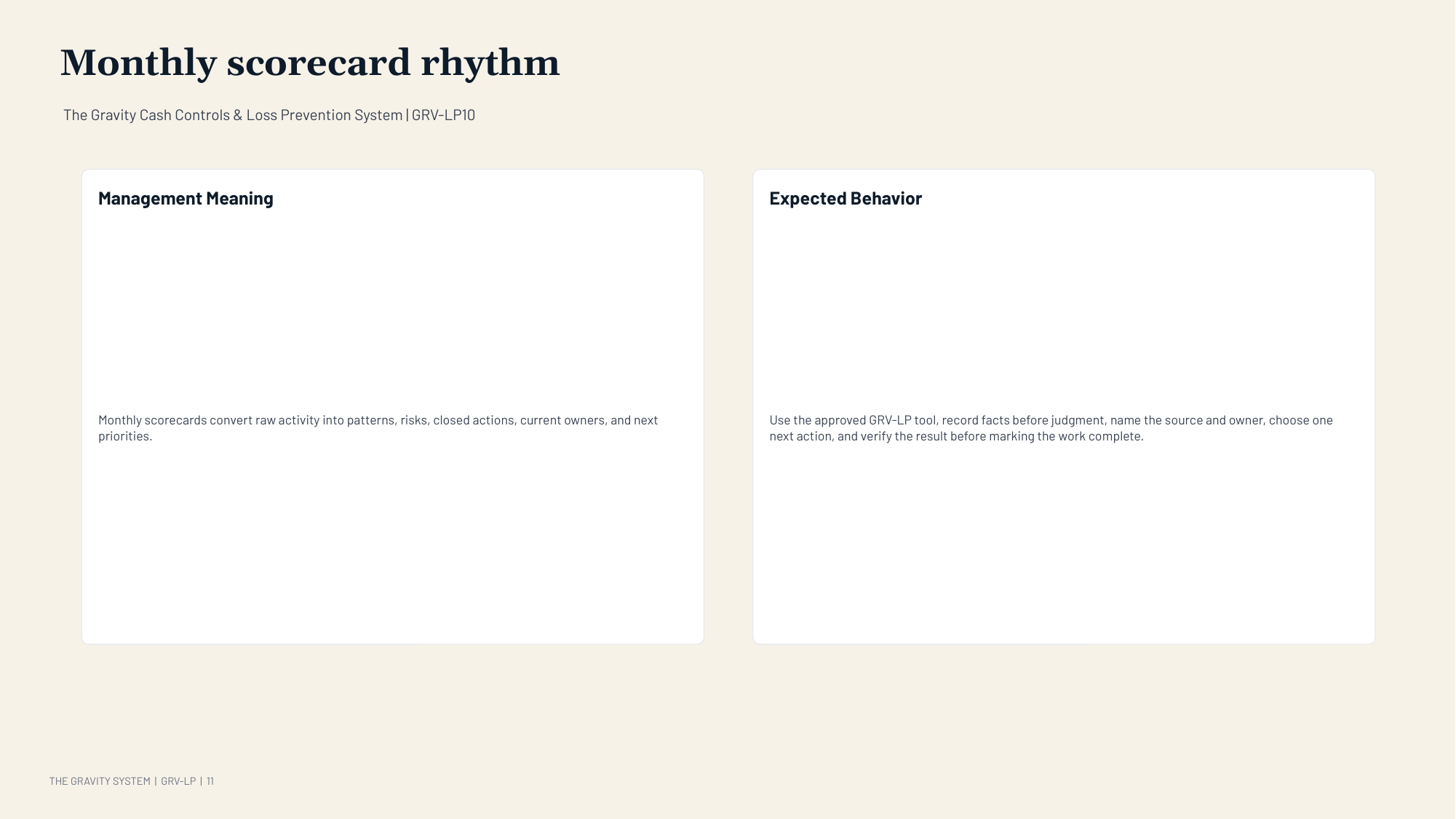

Monthly scorecard rhythm
The Gravity Cash Controls & Loss Prevention System | GRV-LP10

Management Meaning
Expected Behavior
Monthly scorecards convert raw activity into patterns, risks, closed actions, current owners, and next priorities.
Use the approved GRV-LP tool, record facts before judgment, name the source and owner, choose one next action, and verify the result before marking the work complete.
THE GRAVITY SYSTEM  |  GRV-LP  |  11